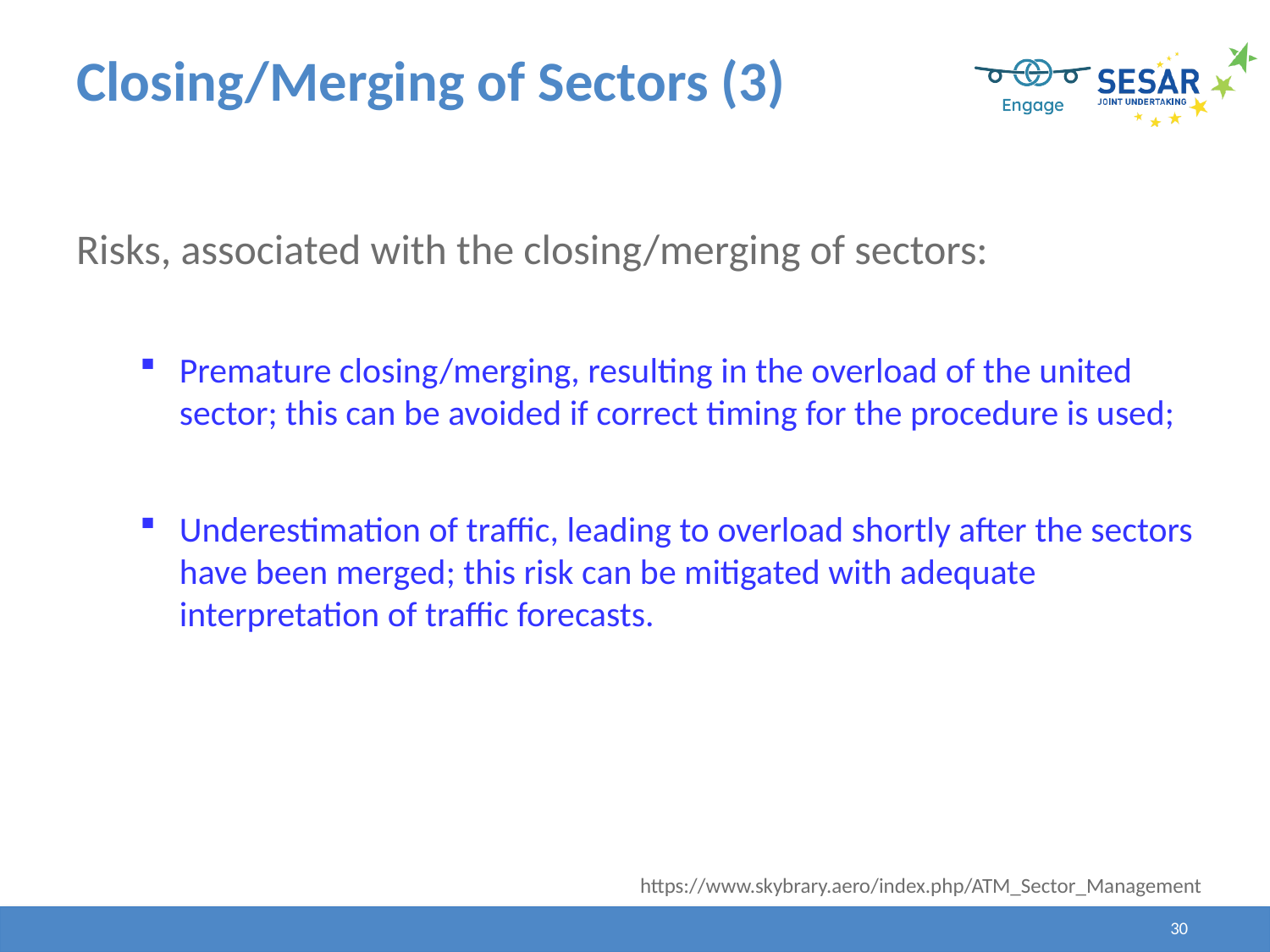

# Closing/Merging of Sectors (3)
Risks, associated with the closing/merging of sectors:

Premature closing/merging, resulting in the overload of the united sector; this can be avoided if correct timing for the procedure is used;

Underestimation of traffic, leading to overload shortly after the sectors have been merged; this risk can be mitigated with adequate interpretation of traffic forecasts.
https://www.skybrary.aero/index.php/ATM_Sector_Management
30